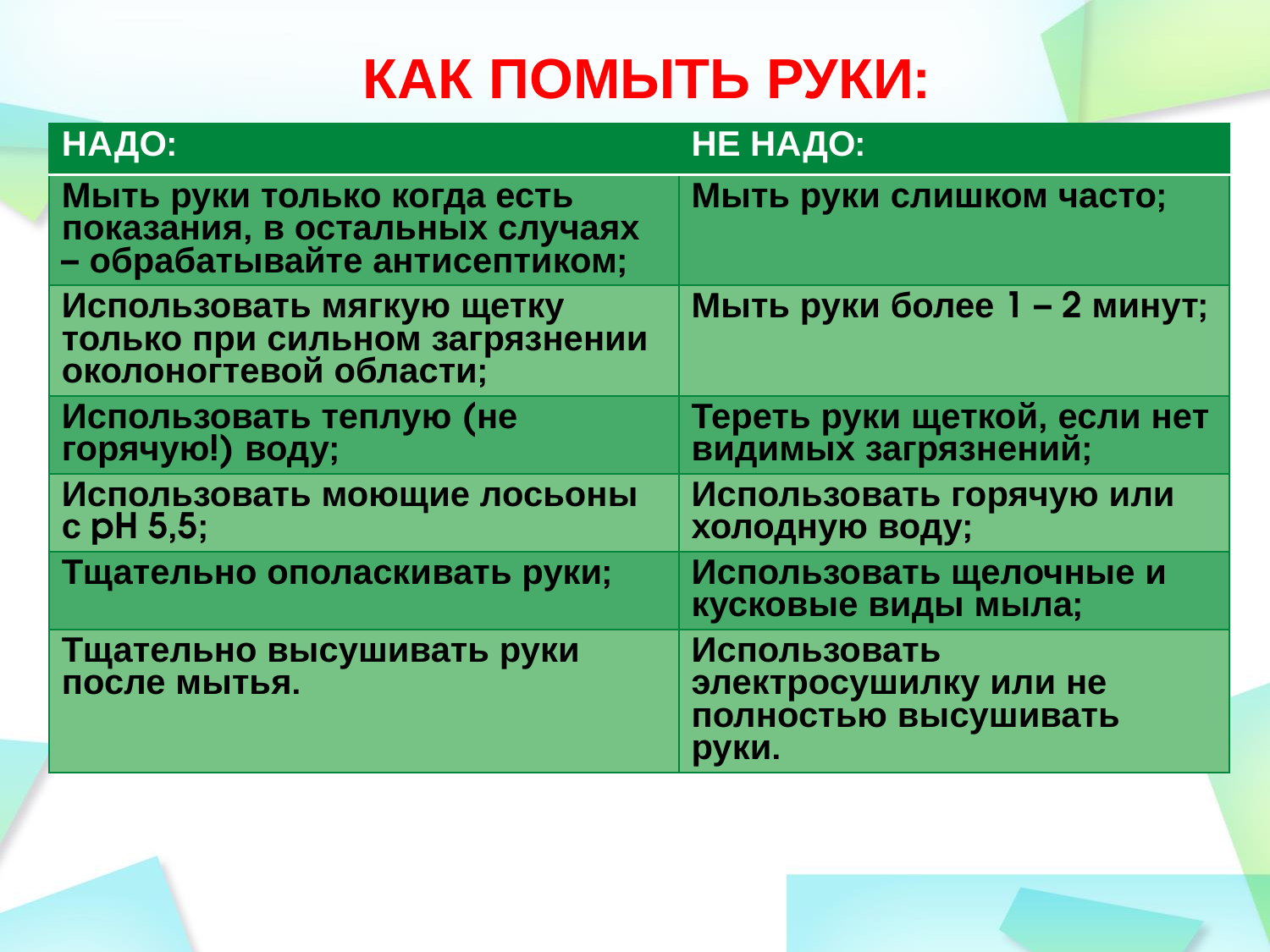

# КАК ПОМЫТЬ РУКИ:
| НАДО: | НЕ НАДО: |
| --- | --- |
| Мыть руки только когда есть показания, в остальных случаях – обрабатывайте антисептиком; | Мыть руки слишком часто; |
| Использовать мягкую щетку только при сильном загрязнении околоногтевой области; | Мыть руки более 1 – 2 минут; |
| Использовать теплую (не горячую!) воду; | Тереть руки щеткой, если нет видимых загрязнений; |
| Использовать моющие лосьоны с pH 5,5; | Использовать горячую или холодную воду; |
| Тщательно ополаскивать руки; | Использовать щелочные и кусковые виды мыла; |
| Тщательно высушивать руки после мытья. | Использовать электросушилку или не полностью высушивать руки. |